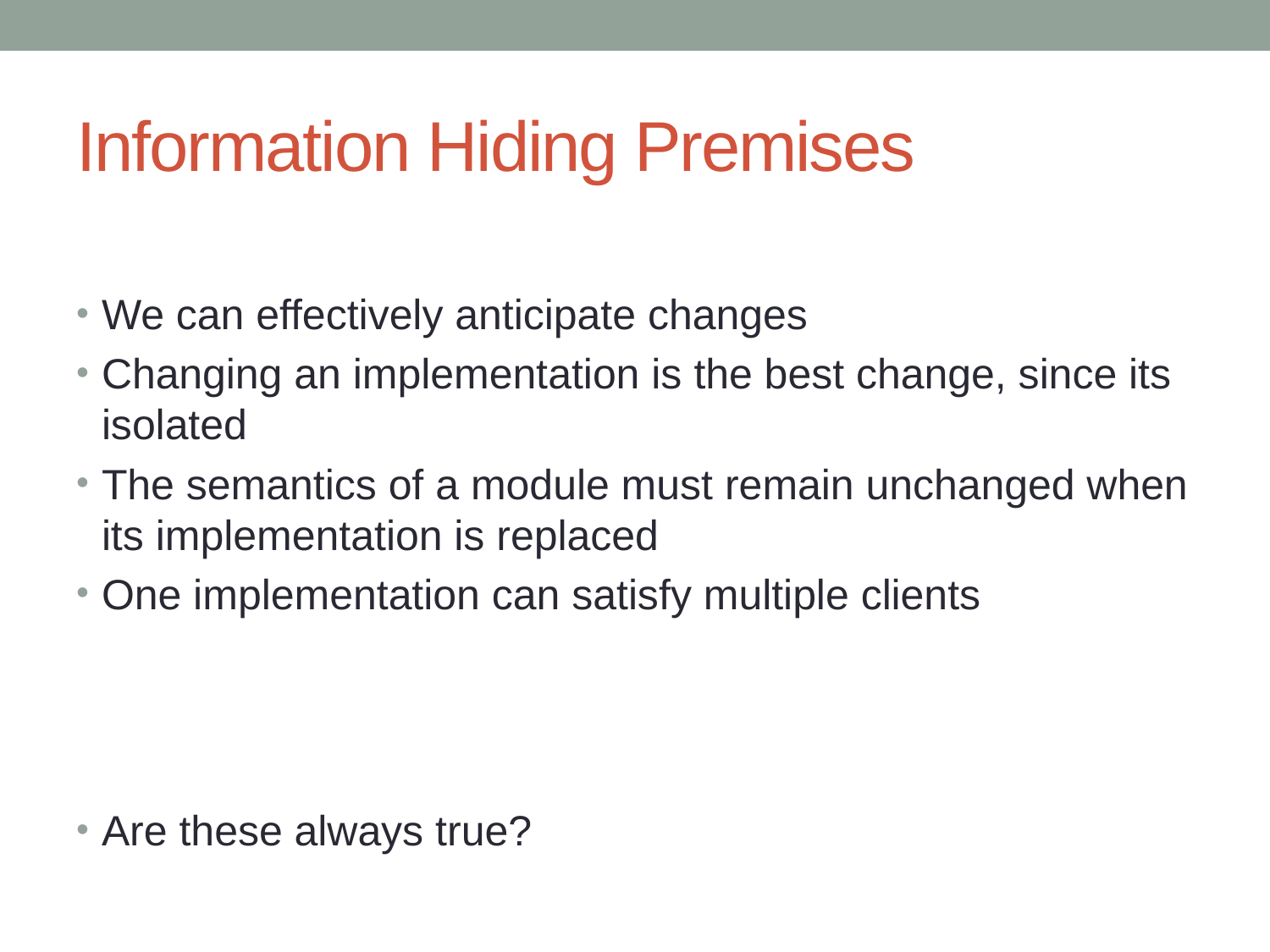

# Information Hiding Premises

We can effectively anticipate changes
Changing an implementation is the best change, since its isolated
The semantics of a module must remain unchanged when its implementation is replaced
One implementation can satisfy multiple clients

Are these always true?